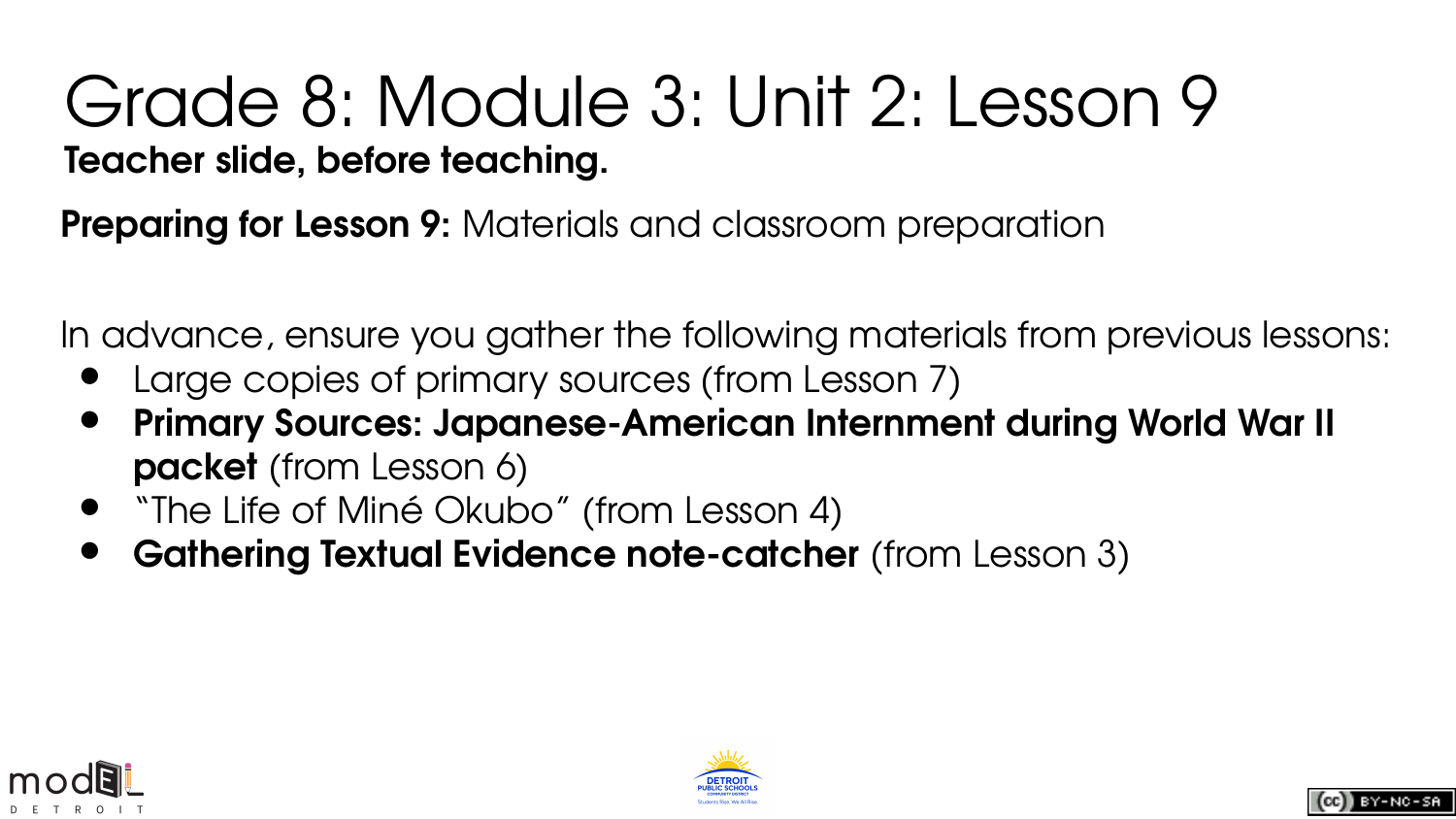

Grade 8: Module 3: Unit 2: Lesson 9
Teacher slide, before teaching.
Preparing for Lesson 9: Materials and classroom preparation

In advance, ensure you gather the following materials from previous lessons:
Large copies of primary sources (from Lesson 7)
Primary Sources: Japanese-American Internment during World War II packet (from Lesson 6)
“The Life of Miné Okubo” (from Lesson 4)
Gathering Textual Evidence note-catcher (from Lesson 3)